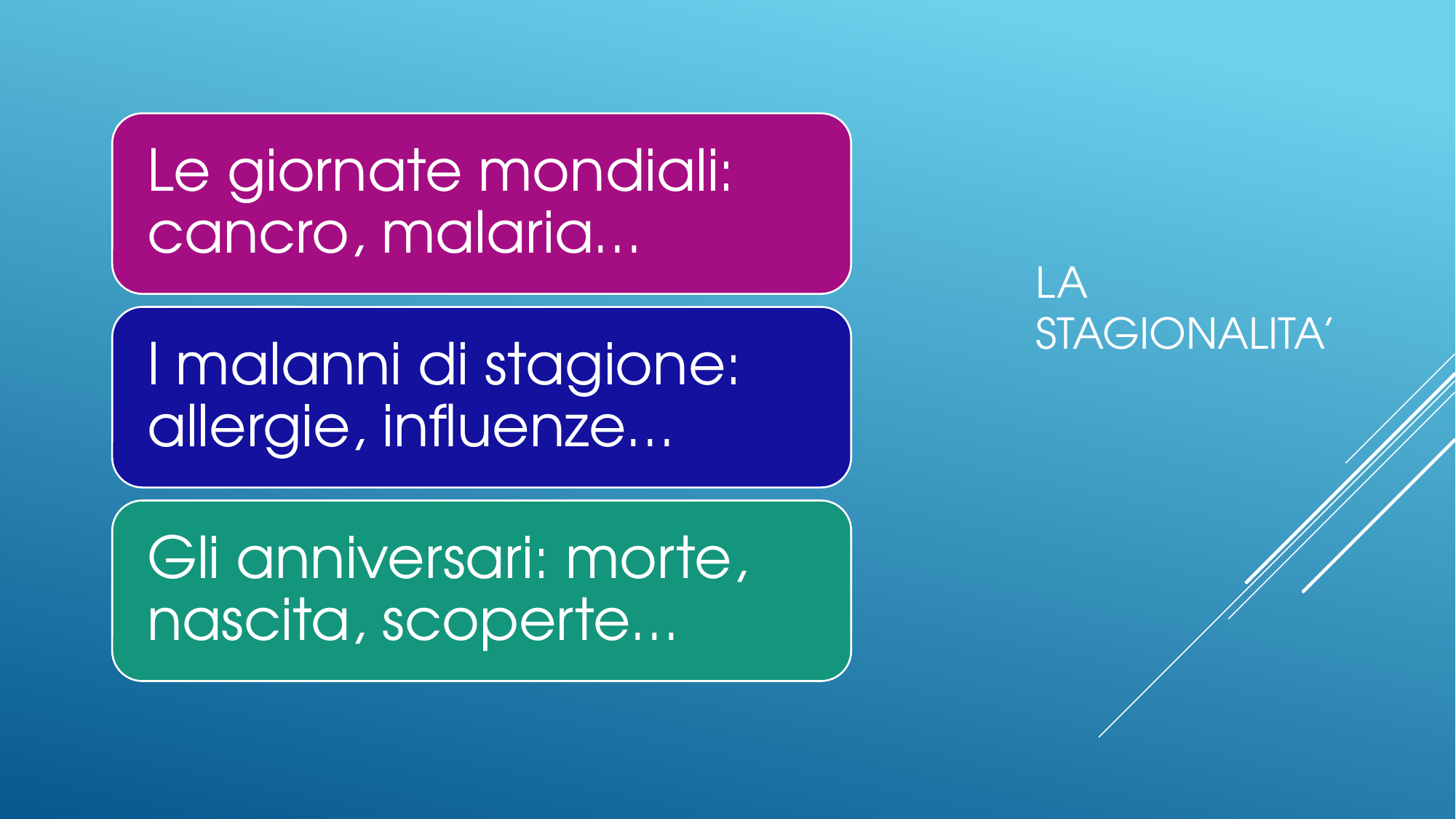

Le giornate mondiali: cancro, malaria…
I malanni di stagione: allergie, influenze…
Gli anniversari: morte, nascita, scoperte…
# LA STAGIONALITA’